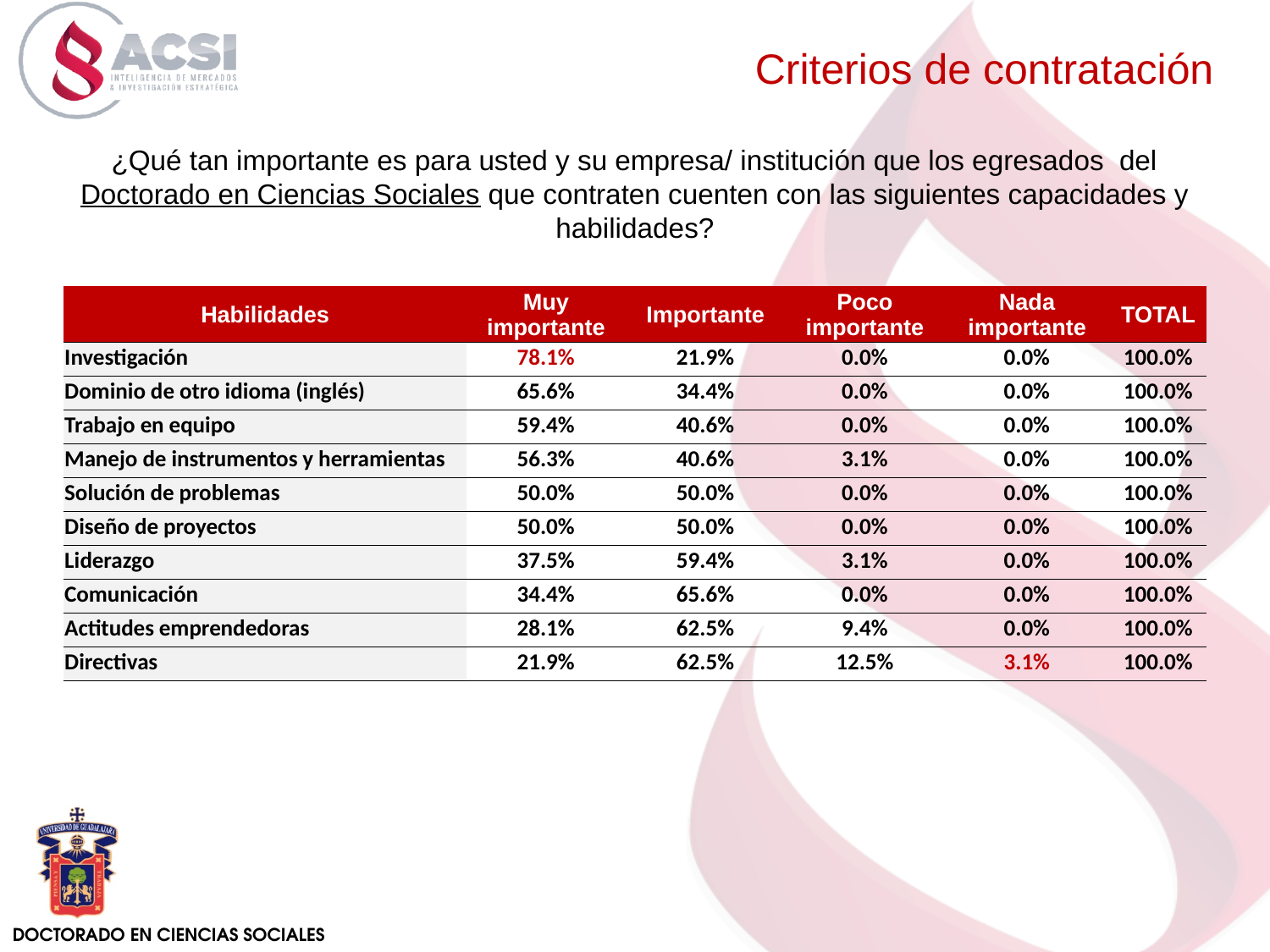

Criterios de contratación
¿Qué tan importante es para usted y su empresa/ institución que los egresados  del Doctorado en Ciencias Sociales que contraten cuenten con las siguientes capacidades y habilidades?
| Habilidades | Muy importante | Importante | Poco importante | Nada importante | TOTAL |
| --- | --- | --- | --- | --- | --- |
| Investigación | 78.1% | 21.9% | 0.0% | 0.0% | 100.0% |
| Dominio de otro idioma (inglés) | 65.6% | 34.4% | 0.0% | 0.0% | 100.0% |
| Trabajo en equipo | 59.4% | 40.6% | 0.0% | 0.0% | 100.0% |
| Manejo de instrumentos y herramientas | 56.3% | 40.6% | 3.1% | 0.0% | 100.0% |
| Solución de problemas | 50.0% | 50.0% | 0.0% | 0.0% | 100.0% |
| Diseño de proyectos | 50.0% | 50.0% | 0.0% | 0.0% | 100.0% |
| Liderazgo | 37.5% | 59.4% | 3.1% | 0.0% | 100.0% |
| Comunicación | 34.4% | 65.6% | 0.0% | 0.0% | 100.0% |
| Actitudes emprendedoras | 28.1% | 62.5% | 9.4% | 0.0% | 100.0% |
| Directivas | 21.9% | 62.5% | 12.5% | 3.1% | 100.0% |